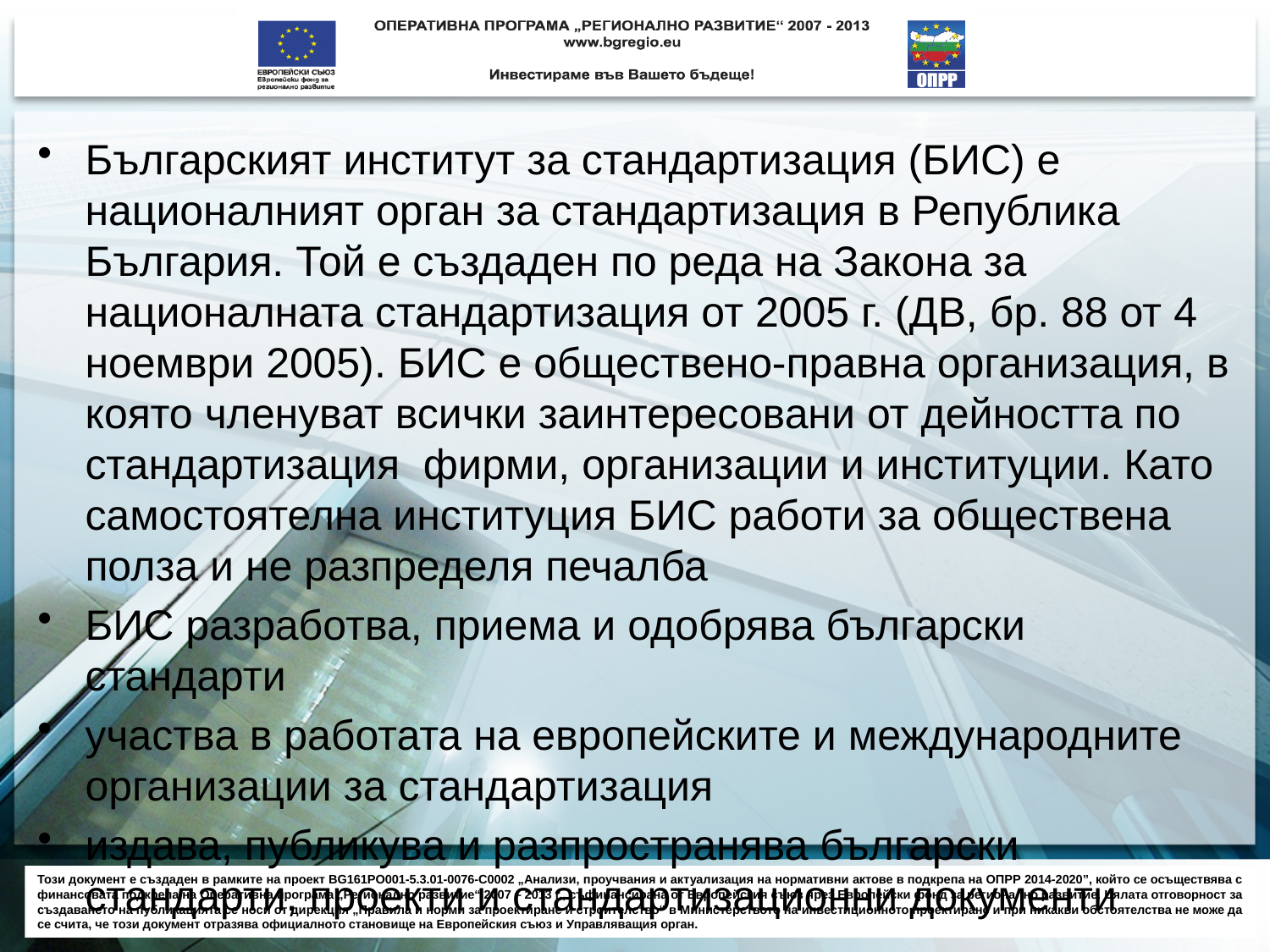

Българският институт за стандартизация (БИС) е националният орган за стандартизация в Република България. Той е създаден по реда на Закона за националната стандартизация от 2005 г. (ДВ, бр. 88 от 4 ноември 2005). БИС е обществено-правна организация, в която членуват всички заинтересовани от дейността по стандартизация  фирми, организации и институции. Като самостоятелна институция БИС работи за обществена полза и не разпределя печалба
БИС разработва, приема и одобрява български стандарти
участва в работата на европейските и международните организации за стандартизация
издава, публикува и разпространява български стандарти, проекти и стандартизационни документи